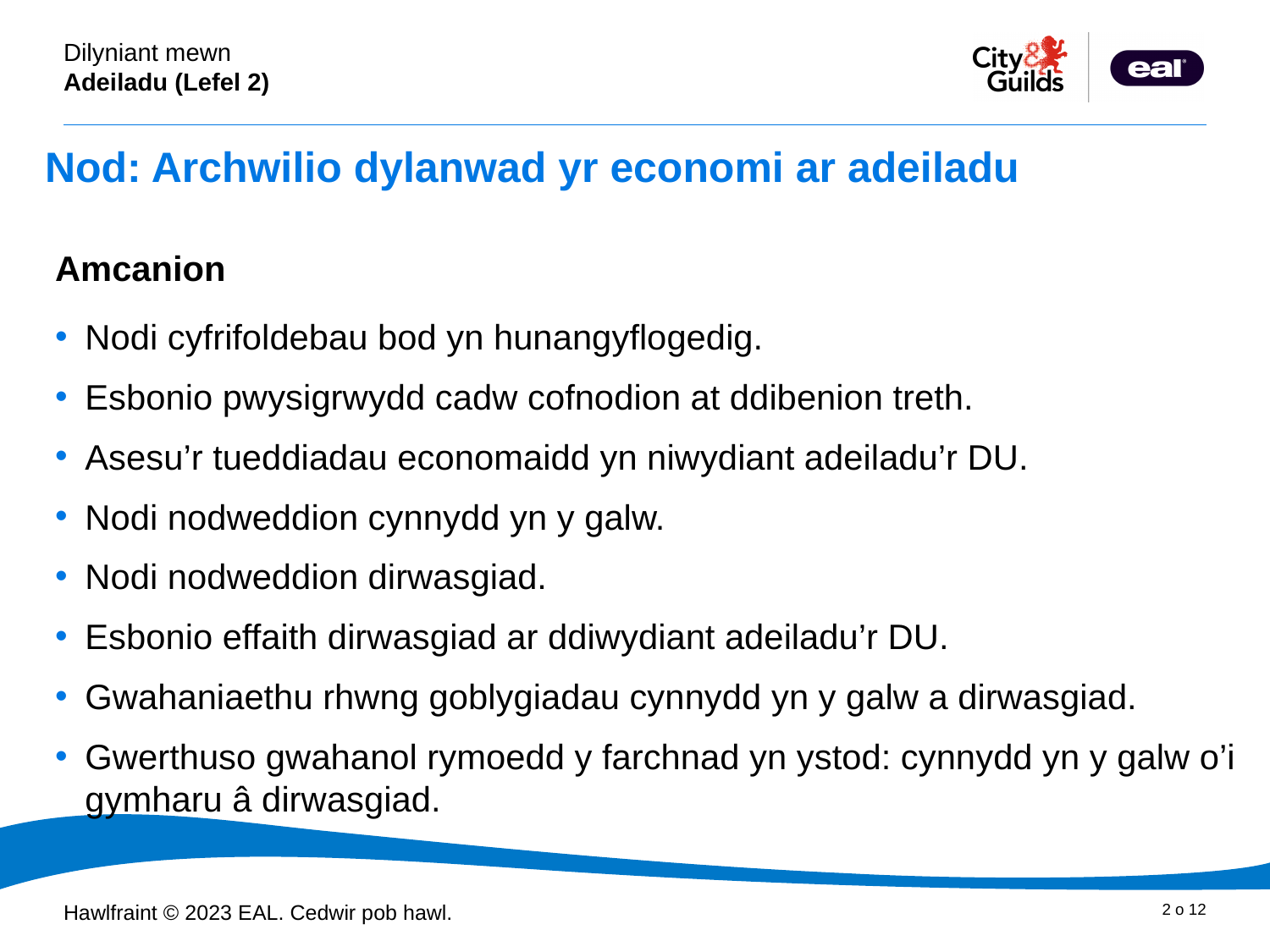

# Nod: Archwilio dylanwad yr economi ar adeiladu
Amcanion
Nodi cyfrifoldebau bod yn hunangyflogedig.
Esbonio pwysigrwydd cadw cofnodion at ddibenion treth.
Asesu’r tueddiadau economaidd yn niwydiant adeiladu’r DU.
Nodi nodweddion cynnydd yn y galw.
Nodi nodweddion dirwasgiad.
Esbonio effaith dirwasgiad ar ddiwydiant adeiladu’r DU.
Gwahaniaethu rhwng goblygiadau cynnydd yn y galw a dirwasgiad.
Gwerthuso gwahanol rymoedd y farchnad yn ystod: cynnydd yn y galw o’i gymharu â dirwasgiad.